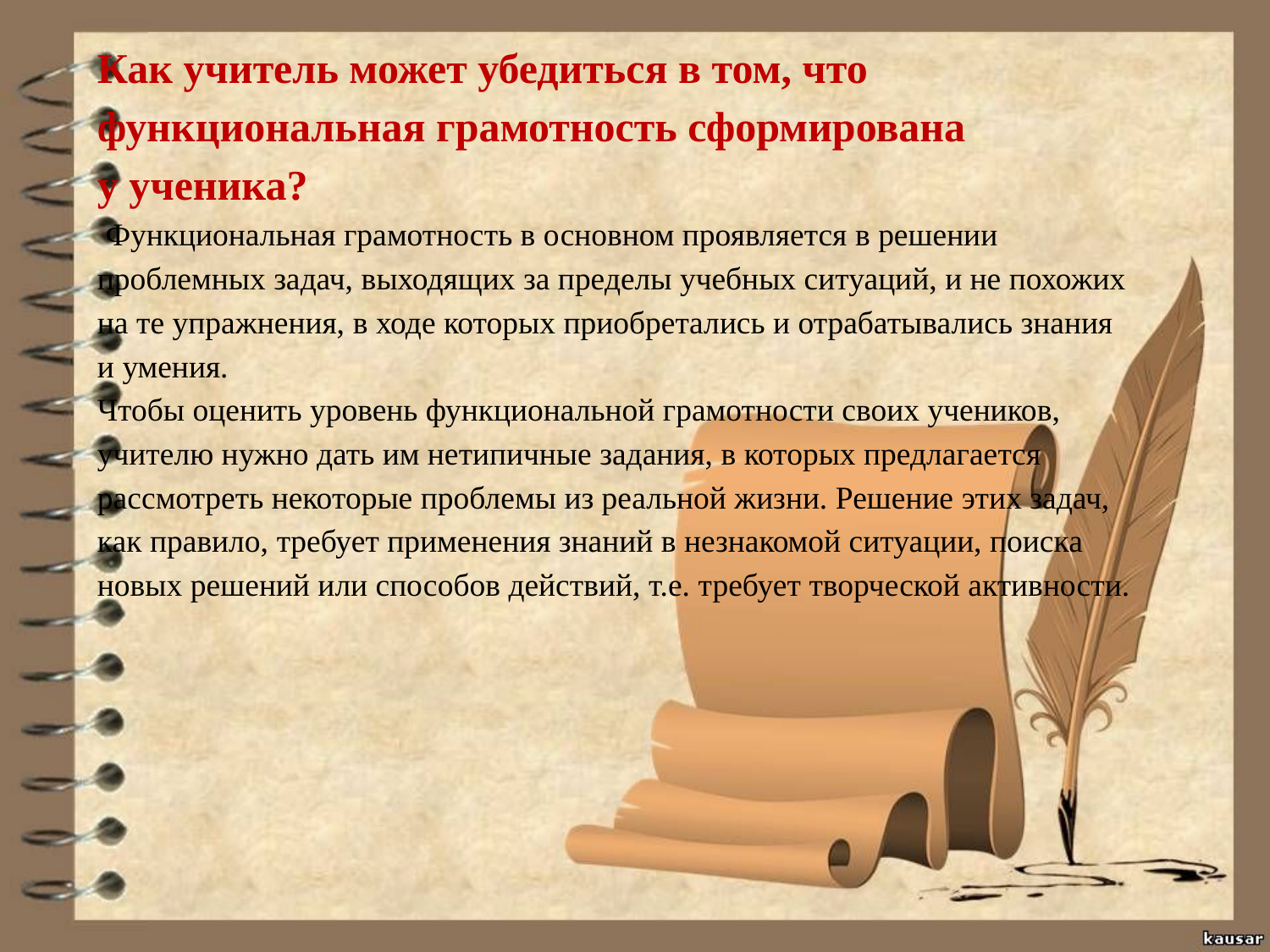

Как учитель может убедиться в том, что функциональная грамотность сформирована
у ученика?
 Функциональная грамотность в основном проявляется в решении проблемных задач, выходящих за пределы учебных ситуаций, и не похожих на те упражнения, в ходе которых приобретались и отрабатывались знания и умения.
Чтобы оценить уровень функциональной грамотности своих учеников, учителю нужно дать им нетипичные задания, в которых предлагается рассмотреть некоторые проблемы из реальной жизни. Решение этих задач, как правило, требует применения знаний в незнакомой ситуации, поиска новых решений или способов действий, т.е. требует творческой активности.